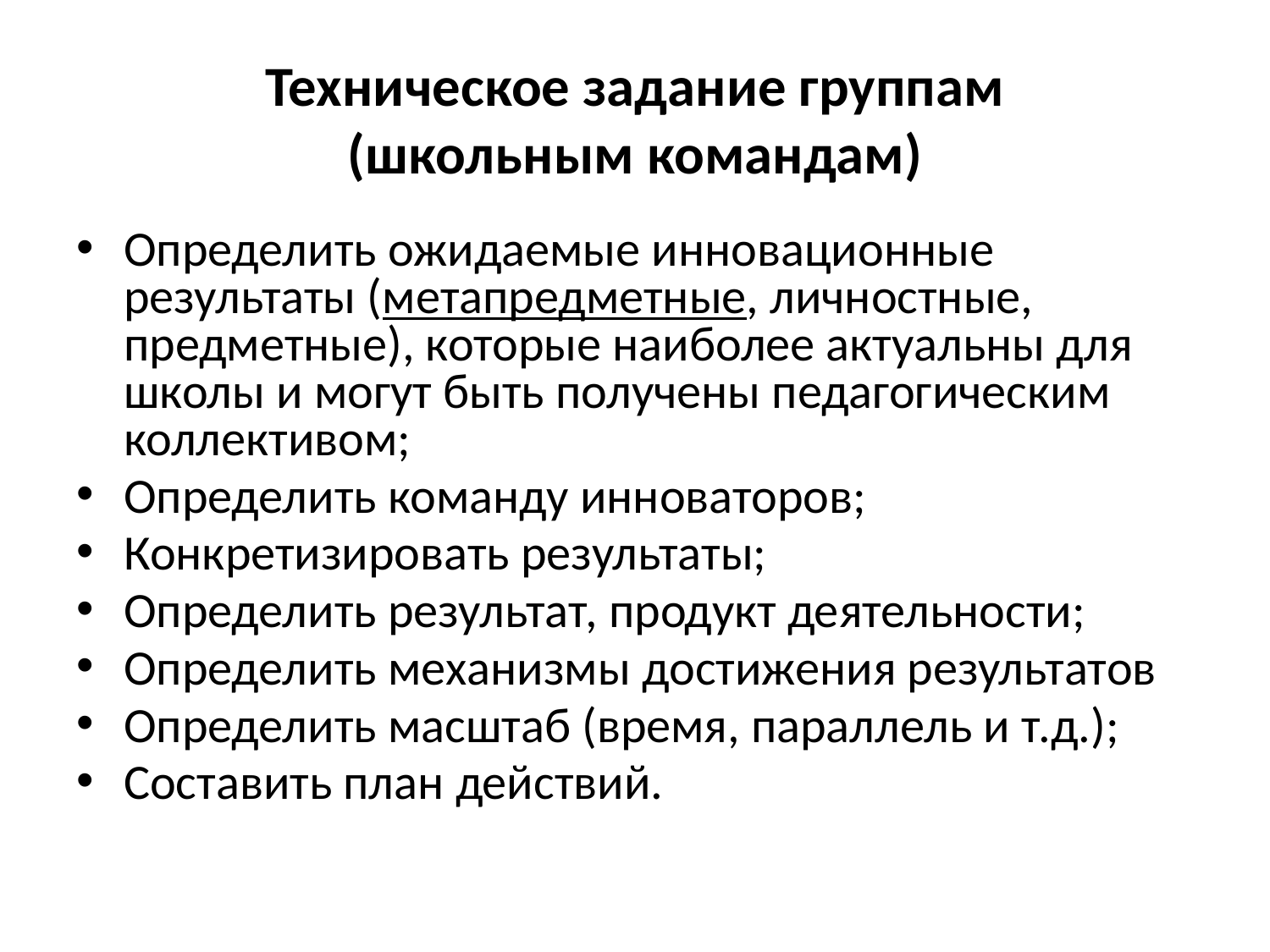

# Техническое задание группам (школьным командам)
Определить ожидаемые инновационные результаты (метапредметные, личностные, предметные), которые наиболее актуальны для школы и могут быть получены педагогическим коллективом;
Определить команду инноваторов;
Конкретизировать результаты;
Определить результат, продукт деятельности;
Определить механизмы достижения результатов
Определить масштаб (время, параллель и т.д.);
Составить план действий.